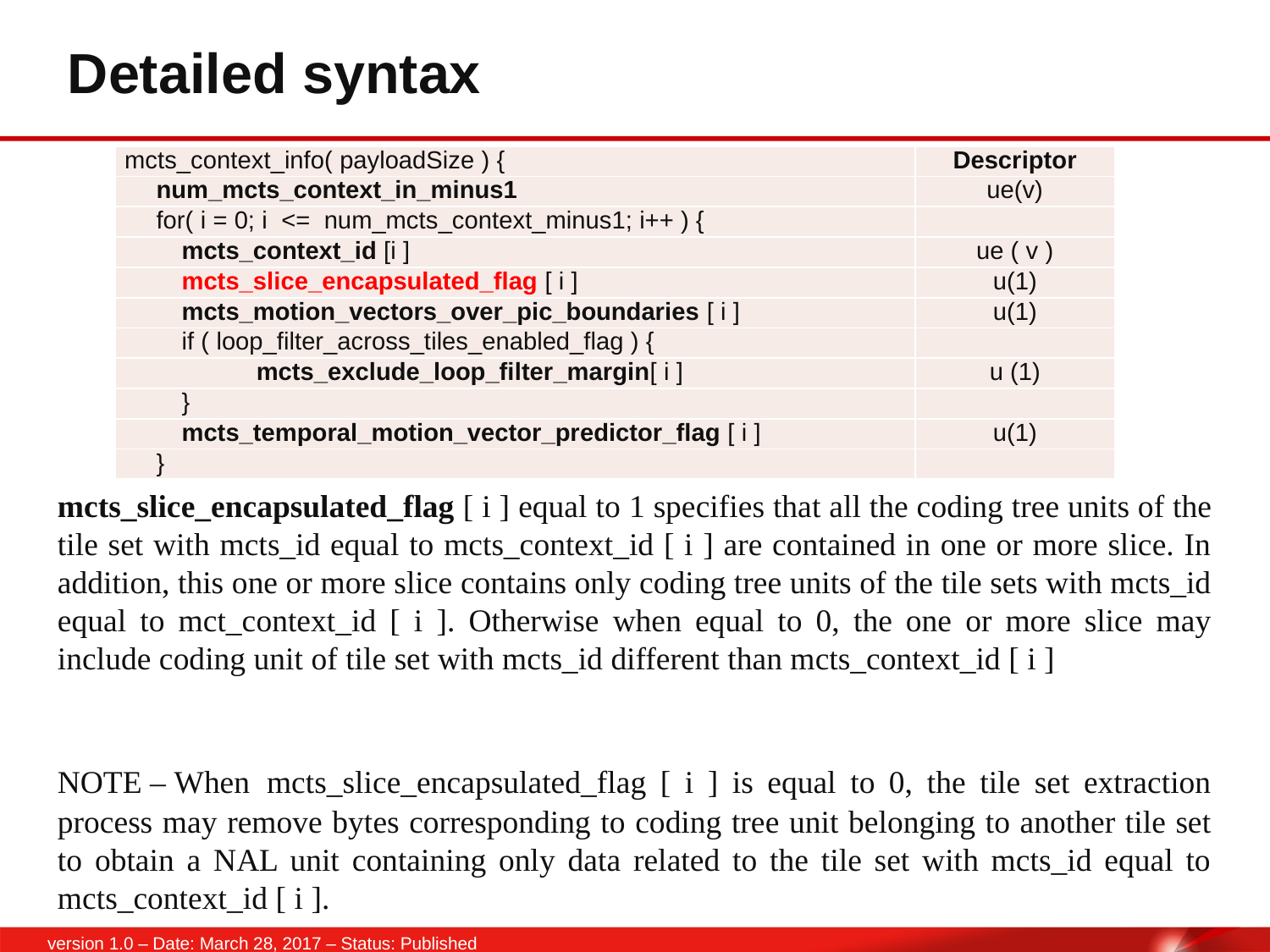

# Detailed syntax
| mcts\_context\_info( payloadSize ) { | Descriptor |
| --- | --- |
| num\_mcts\_context\_in\_minus1 | ue(v) |
| for( i = 0; i <= num\_mcts\_context\_minus1; i++ ) { |  |
| mcts\_context\_id [i ] | ue ( v ) |
| mcts\_slice\_encapsulated\_flag [ i ] | u(1) |
| mcts\_motion\_vectors\_over\_pic\_boundaries [ i ] | u(1) |
| if ( loop\_filter\_across\_tiles\_enabled\_flag ) { |  |
| mcts\_exclude\_loop\_filter\_margin[ i ] | u (1) |
| } |  |
| mcts\_temporal\_motion\_vector\_predictor\_flag [ i ] | u(1) |
| } |  |
mcts_slice_encapsulated_flag [ i ] equal to 1 specifies that all the coding tree units of the tile set with mcts_id equal to mcts_context_id [ i ] are contained in one or more slice. In addition, this one or more slice contains only coding tree units of the tile sets with mcts_id equal to mct_context_id [ i ]. Otherwise when equal to 0, the one or more slice may include coding unit of tile set with mcts_id different than mcts_context_id [ i ]

NOTE – When mcts_slice_encapsulated_flag [ i ] is equal to 0, the tile set extraction process may remove bytes corresponding to coding tree unit belonging to another tile set to obtain a NAL unit containing only data related to the tile set with mcts_id equal to mcts_context_id [ i ].